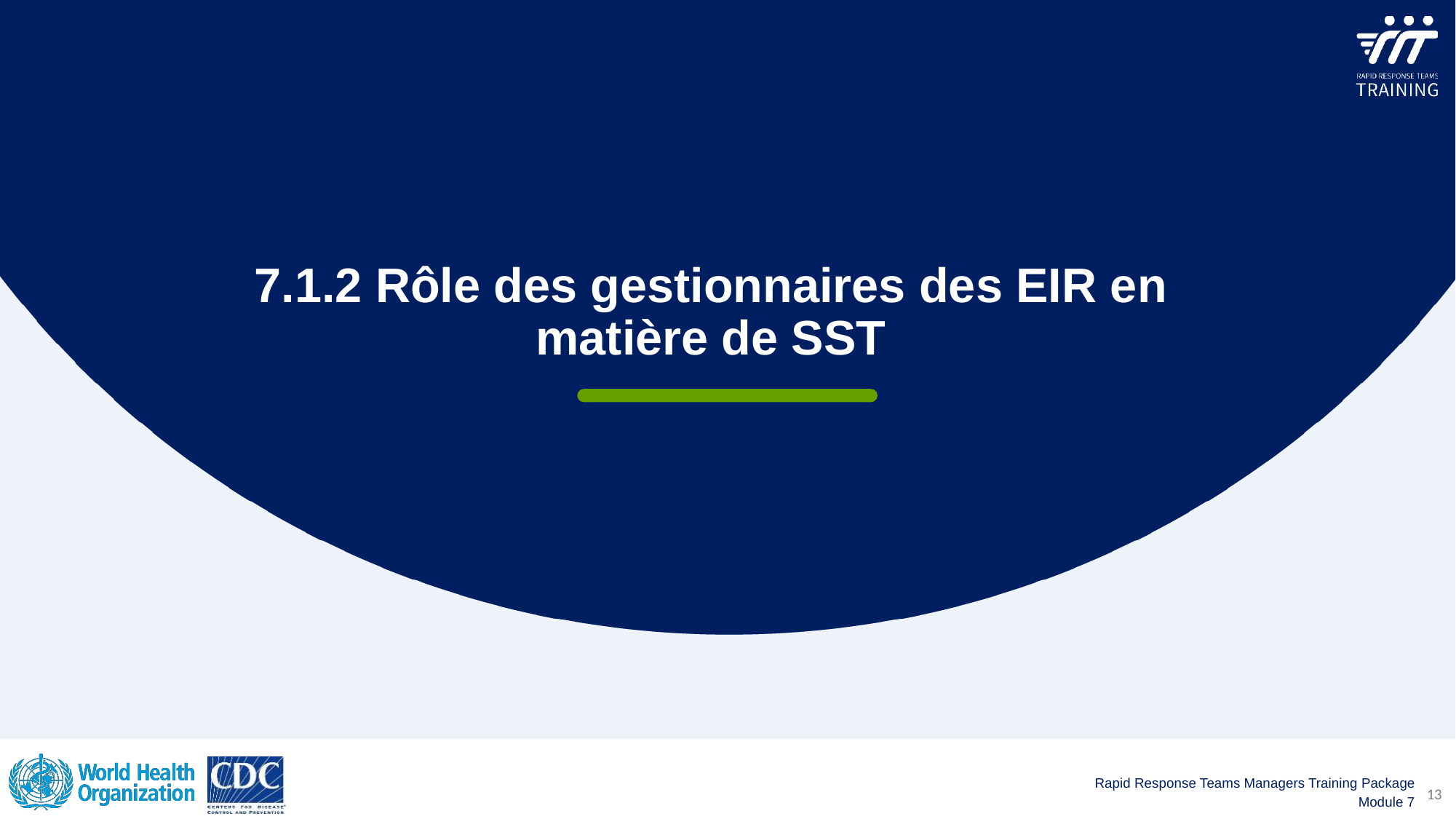

7.1.2 Rôle des gestionnaires des EIR en matière de SST

13